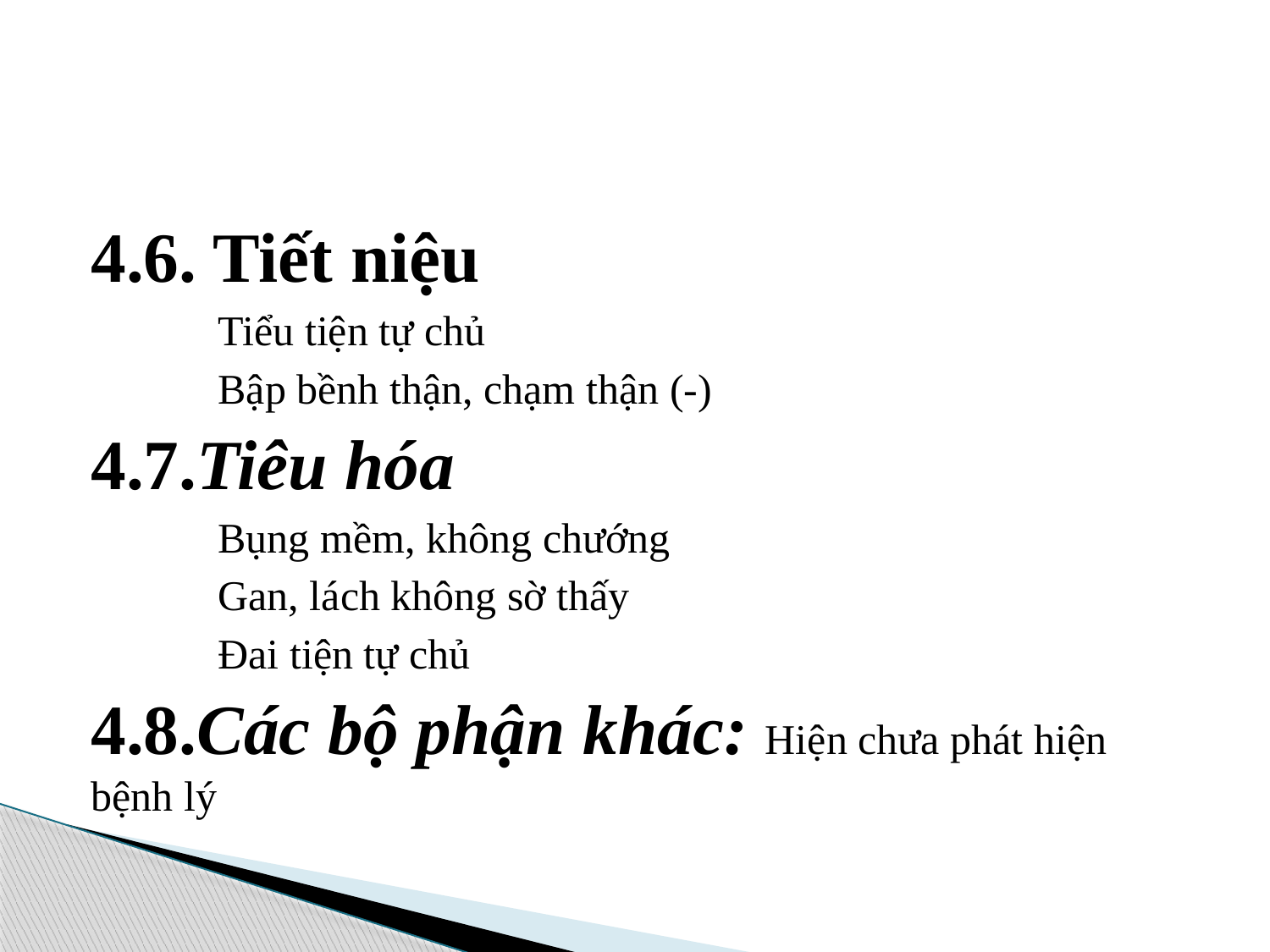

#
4.6. Tiết niệu
	Tiểu tiện tự chủ
	Bập bềnh thận, chạm thận (-)
4.7.Tiêu hóa
	Bụng mềm, không chướng
	Gan, lách không sờ thấy
	Đai tiện tự chủ
4.8.Các bộ phận khác: Hiện chưa phát hiện bệnh lý